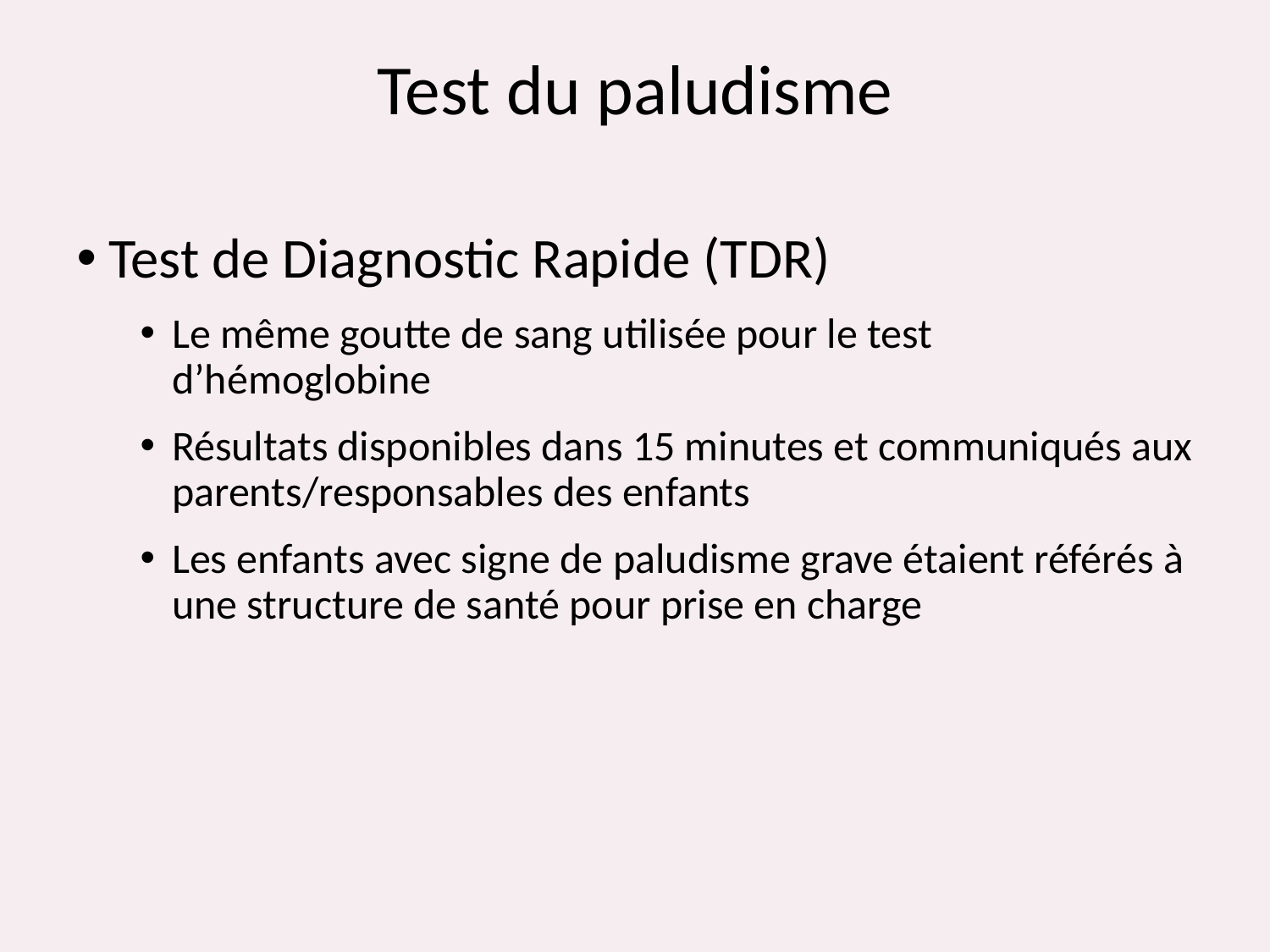

# Test du paludisme
Test de Diagnostic Rapide (TDR)
Le même goutte de sang utilisée pour le test d’hémoglobine
Résultats disponibles dans 15 minutes et communiqués aux parents/responsables des enfants
Les enfants avec signe de paludisme grave étaient référés à une structure de santé pour prise en charge